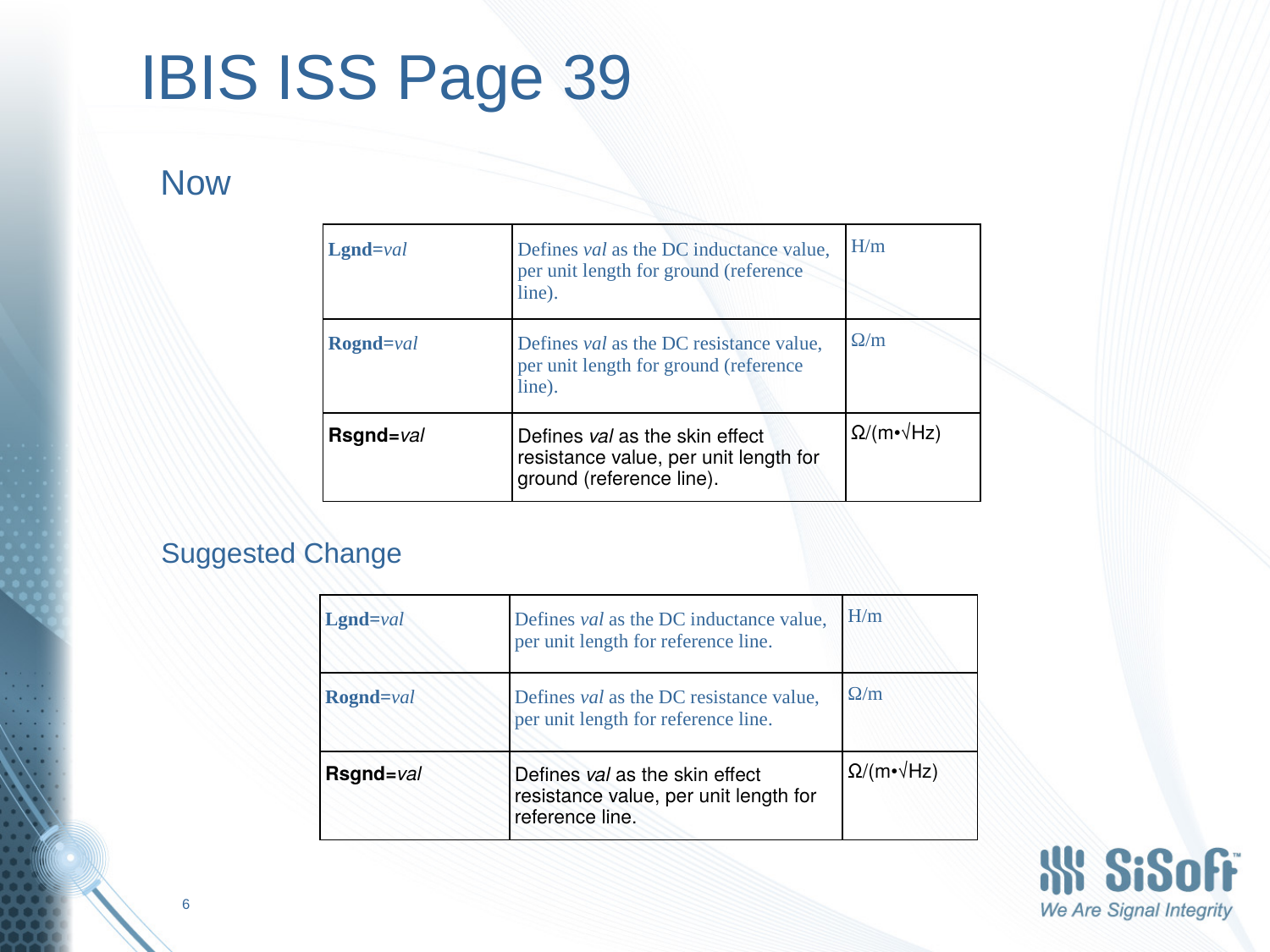

# IBIS ISS Page 39
Now
| Lgnd=val | Defines val as the DC inductance value, per unit length for ground (reference line). | H/m |
| --- | --- | --- |
| Rognd=val | Defines val as the DC resistance value, per unit length for ground (reference line). | Ω/m |
| Rsgnd=val | Defines val as the skin effect resistance value, per unit length for ground (reference line). | Ω/(m•√Hz) |
Suggested Change
| Lgnd=val | Defines val as the DC inductance value, per unit length for reference line. | H/m |
| --- | --- | --- |
| Rognd=val | Defines val as the DC resistance value, per unit length for reference line. | Ω/m |
| Rsgnd=val | Defines val as the skin effect resistance value, per unit length for reference line. | Ω/(m•√Hz) |
6